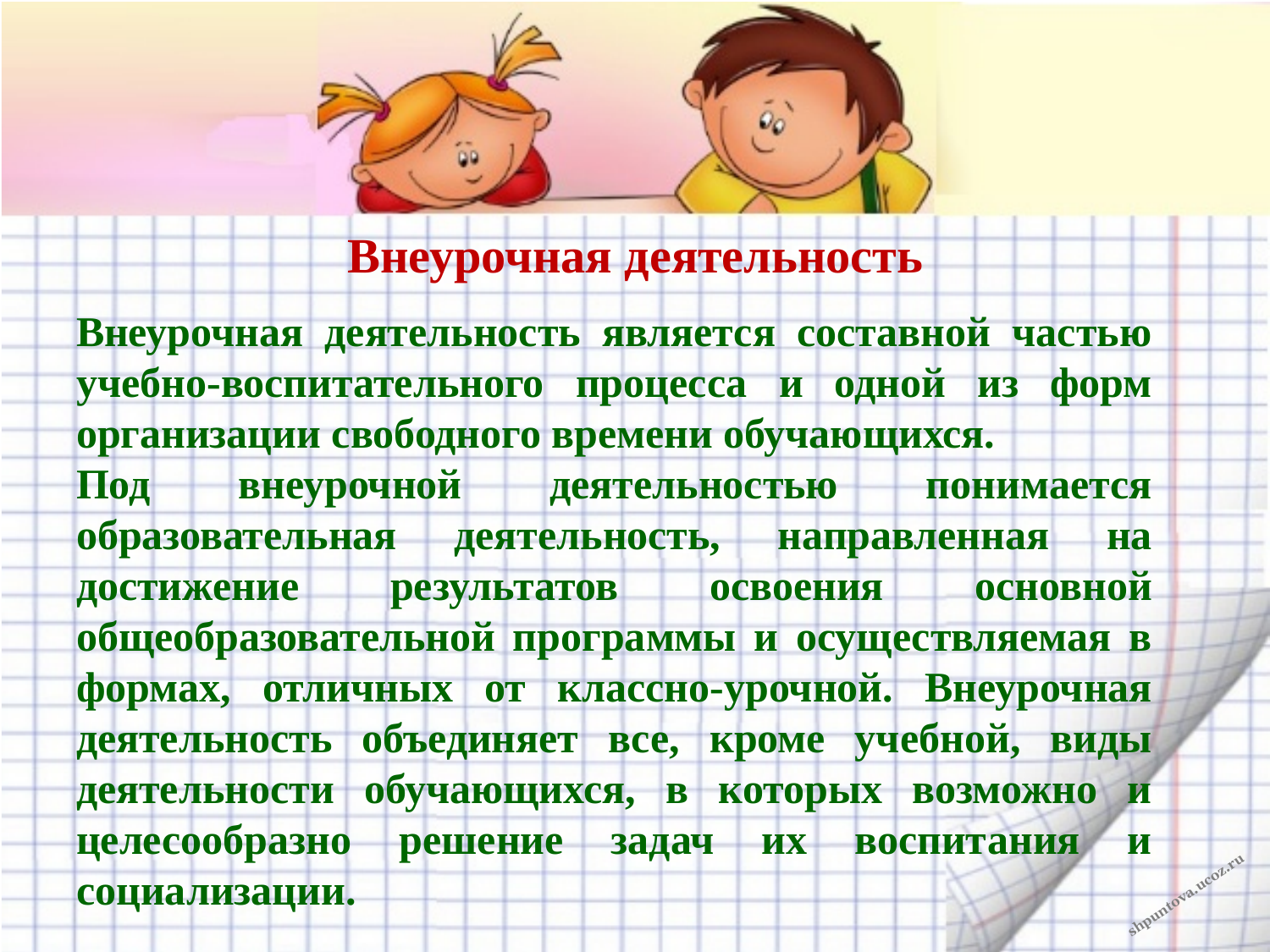

# Внеурочная деятельность
Внеурочная деятельность является составной частью учебно-воспитательного процесса и одной из форм организации свободного времени обучающихся.
Под внеурочной деятельностью понимается образовательная деятельность, направленная на достижение результатов освоения основной общеобразовательной программы и осуществляемая в формах, отличных от классно-урочной. Внеурочная деятельность объединяет все, кроме учебной, виды деятельности обучающихся, в которых возможно и целесообразно решение задач их воспитания и социализации.